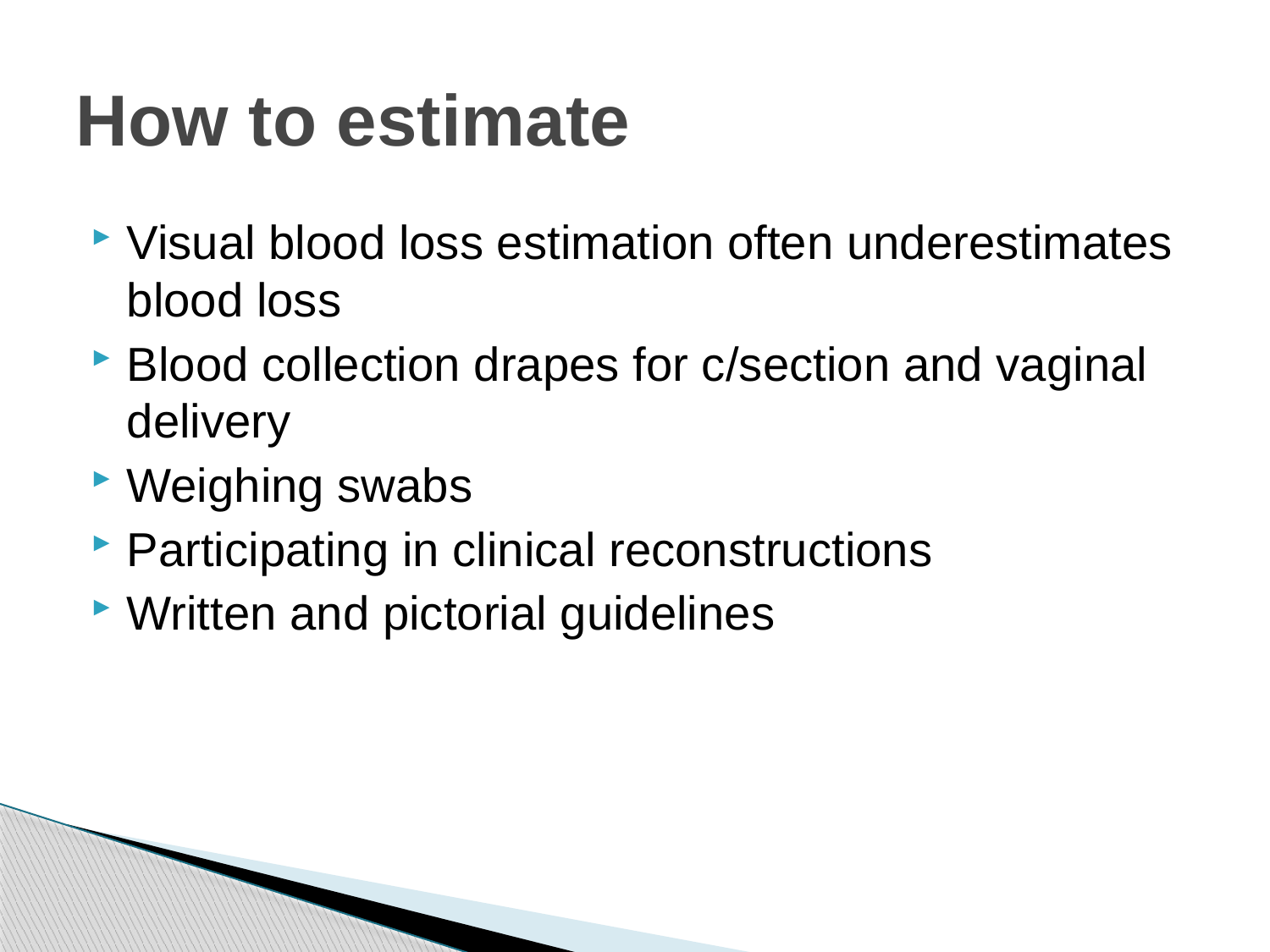

# How to estimate
Visual blood loss estimation often underestimates blood loss
Blood collection drapes for c/section and vaginal delivery
Weighing swabs
Participating in clinical reconstructions
Written and pictorial guidelines